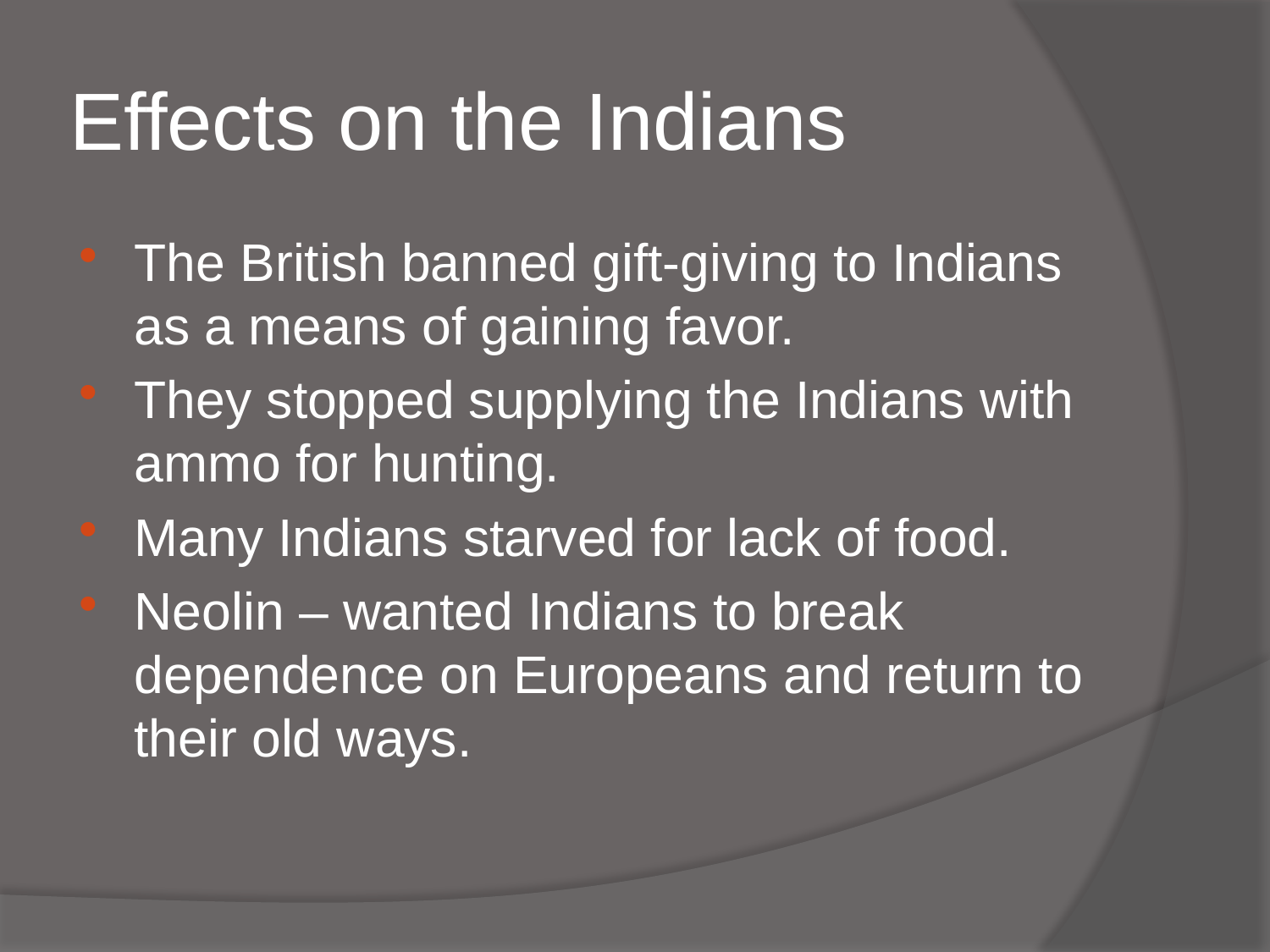

# Effects on the Indians
The British banned gift-giving to Indians as a means of gaining favor.
They stopped supplying the Indians with ammo for hunting.
Many Indians starved for lack of food.
Neolin – wanted Indians to break dependence on Europeans and return to their old ways.